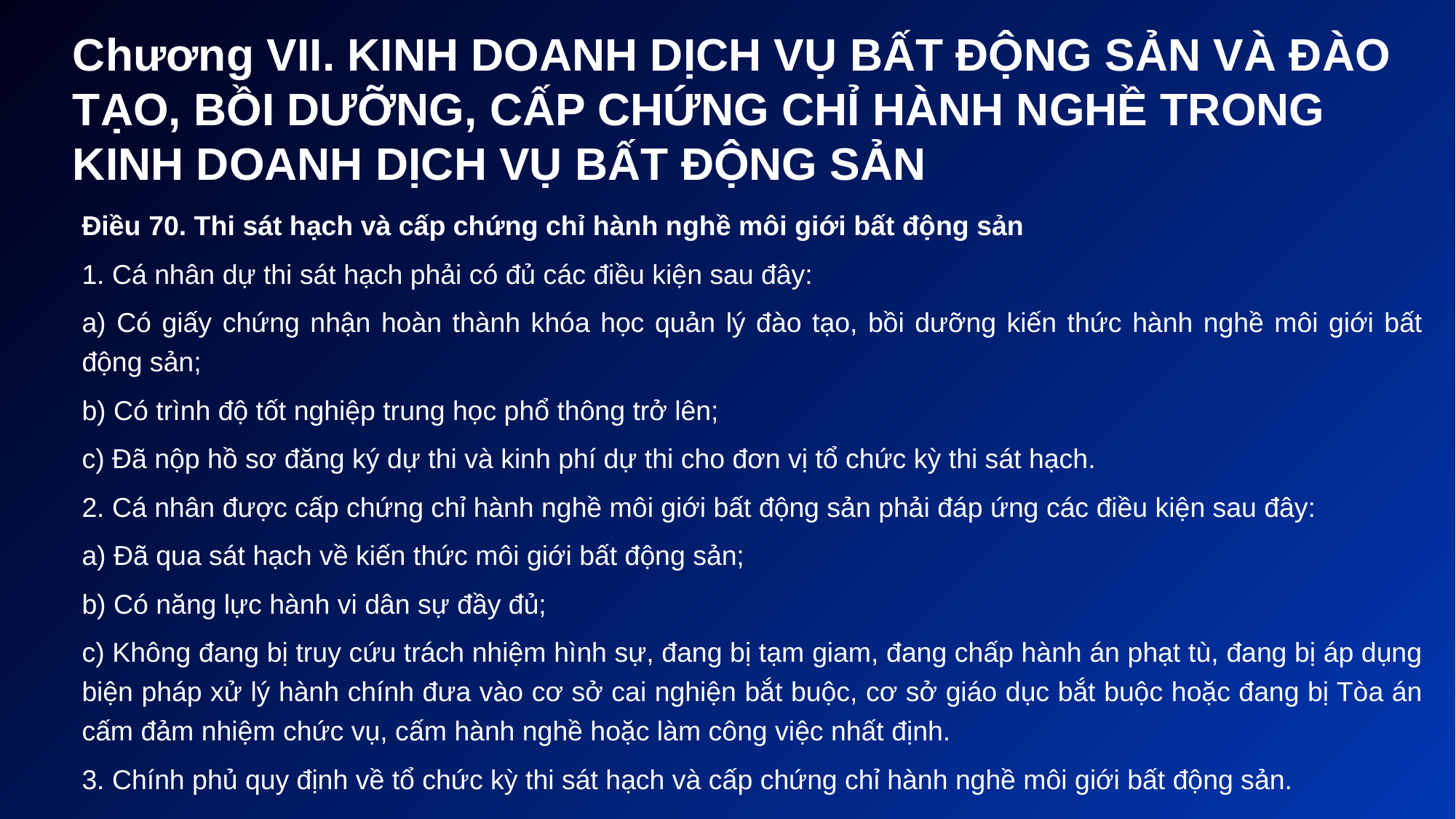

# Chương VII. KINH DOANH DỊCH VỤ BẤT ĐỘNG SẢN VÀ ĐÀO TẠO, BỒI DƯỠNG, CẤP CHỨNG CHỈ HÀNH NGHỀ TRONG KINH DOANH DỊCH VỤ BẤT ĐỘNG SẢN
Điều 70. Thi sát hạch và cấp chứng chỉ hành nghề môi giới bất động sản
1. Cá nhân dự thi sát hạch phải có đủ các điều kiện sau đây:
a) Có giấy chứng nhận hoàn thành khóa học quản lý đào tạo, bồi dưỡng kiến thức hành nghề môi giới bất động sản;
b) Có trình độ tốt nghiệp trung học phổ thông trở lên;
c) Đã nộp hồ sơ đăng ký dự thi và kinh phí dự thi cho đơn vị tổ chức kỳ thi sát hạch.
2. Cá nhân được cấp chứng chỉ hành nghề môi giới bất động sản phải đáp ứng các điều kiện sau đây:
a) Đã qua sát hạch về kiến thức môi giới bất động sản;
b) Có năng lực hành vi dân sự đầy đủ;
c) Không đang bị truy cứu trách nhiệm hình sự, đang bị tạm giam, đang chấp hành án phạt tù, đang bị áp dụng biện pháp xử lý hành chính đưa vào cơ sở cai nghiện bắt buộc, cơ sở giáo dục bắt buộc hoặc đang bị Tòa án cấm đảm nhiệm chức vụ, cấm hành nghề hoặc làm công việc nhất định.
3. Chính phủ quy định về tổ chức kỳ thi sát hạch và cấp chứng chỉ hành nghề môi giới bất động sản.